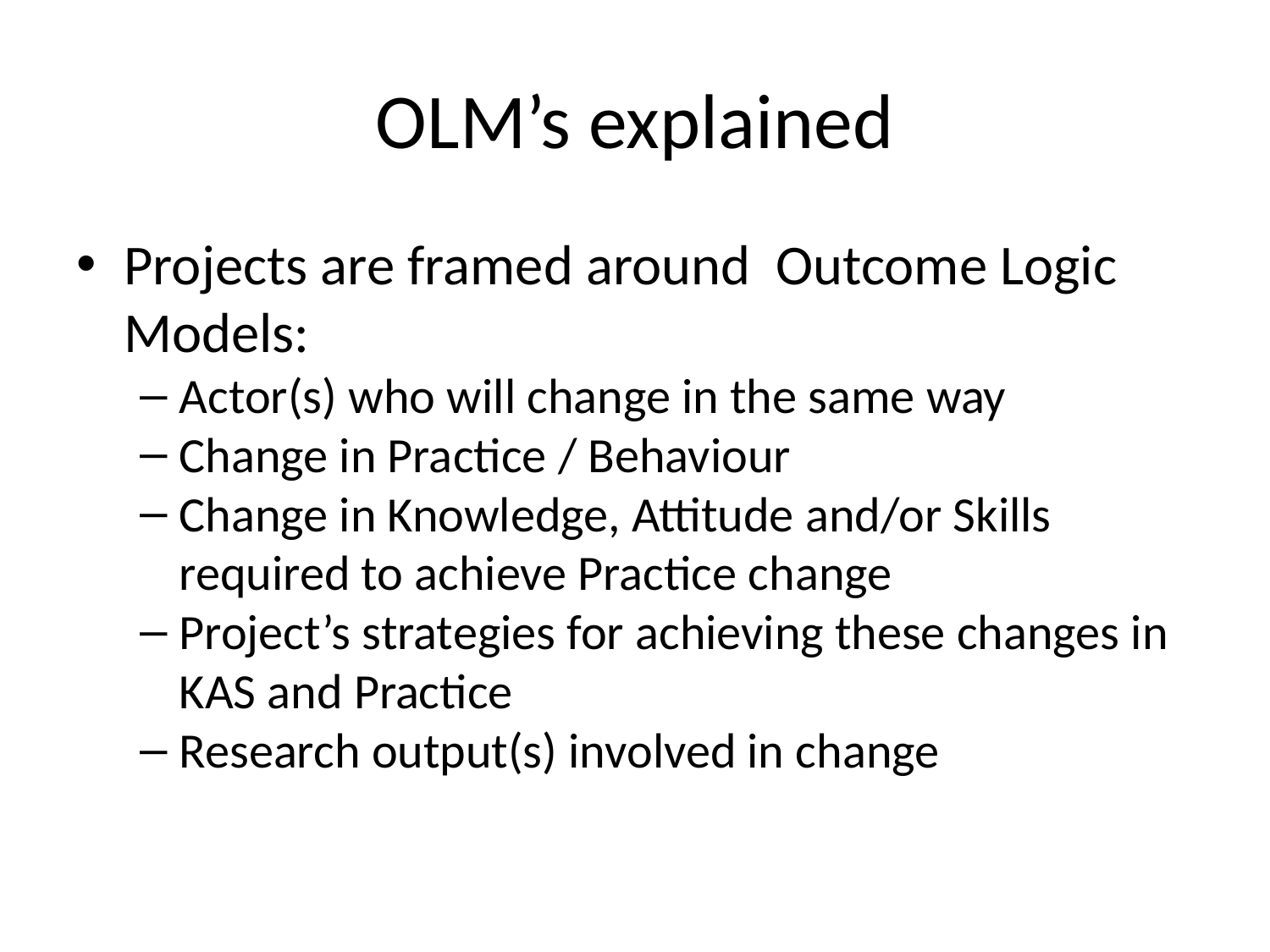

# OLM’s explained
Projects are framed around  Outcome Logic Models:
Actor(s) who will change in the same way
Change in Practice / Behaviour
Change in Knowledge, Attitude and/or Skills required to achieve Practice change
Project’s strategies for achieving these changes in KAS and Practice
Research output(s) involved in change